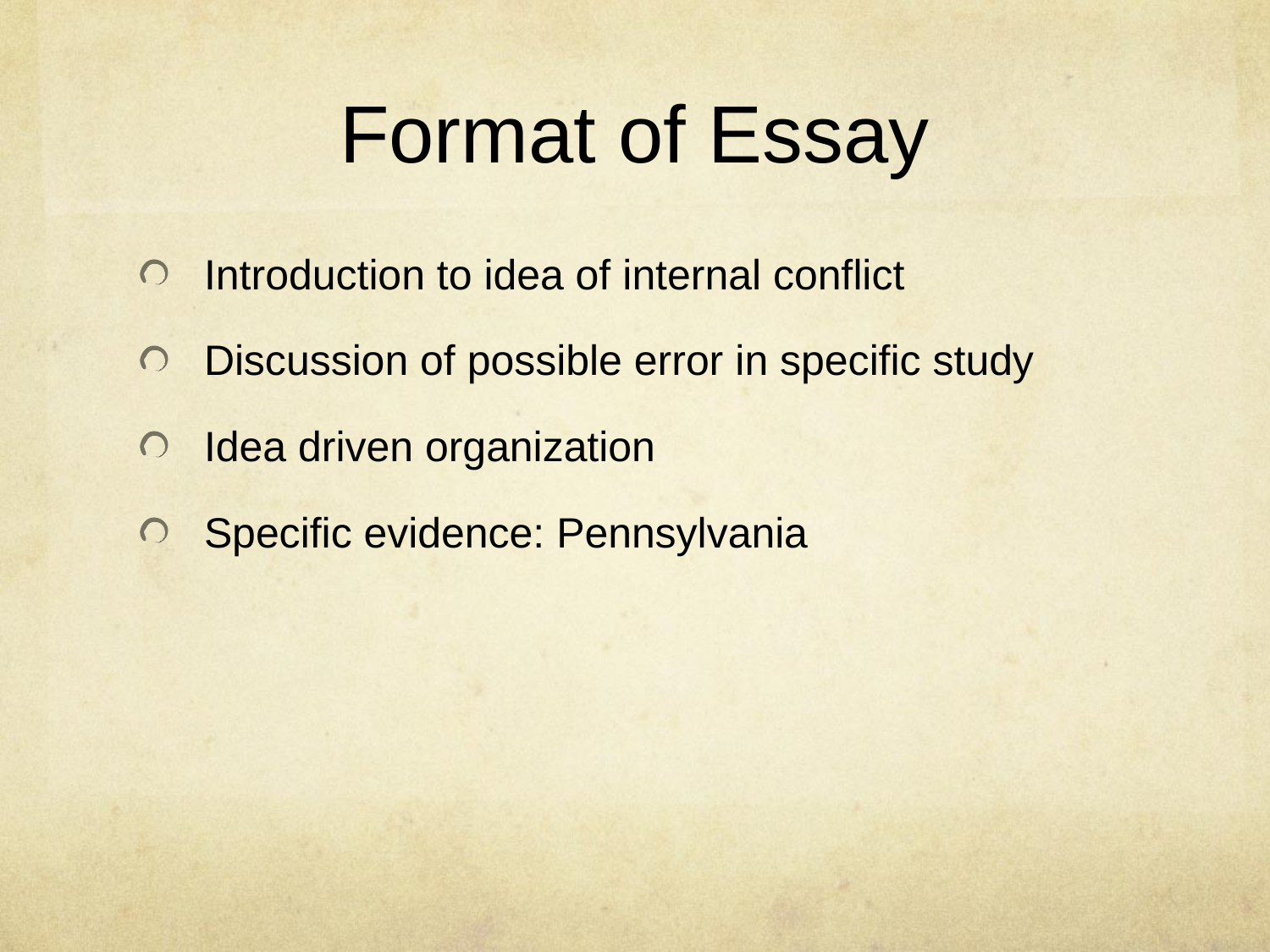

# Format of Essay
Introduction to idea of internal conflict
Discussion of possible error in specific study
Idea driven organization
Specific evidence: Pennsylvania